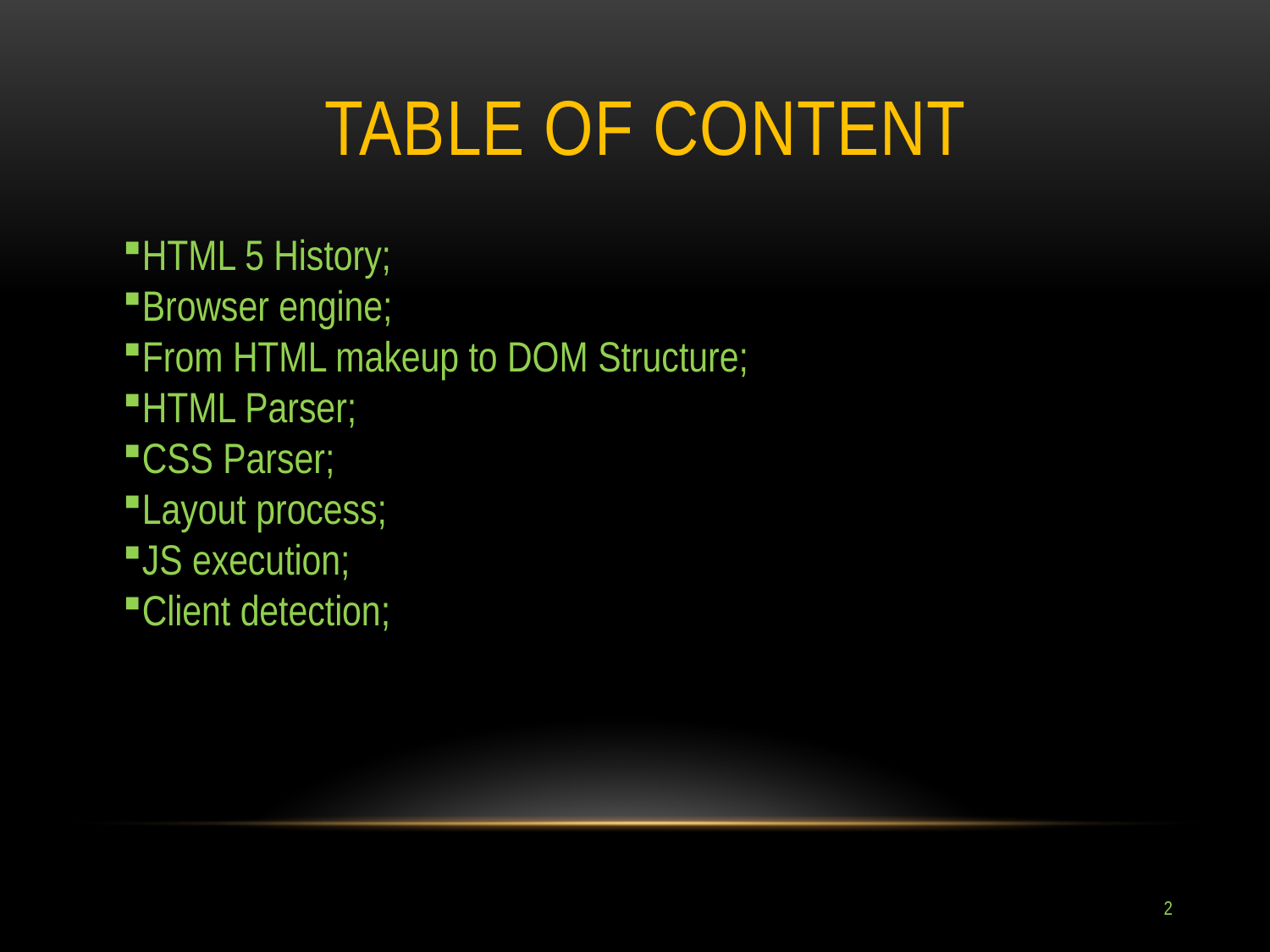

# Table of Content

HTML 5 History;
Browser engine;
From HTML makeup to DOM Structure;
HTML Parser;
CSS Parser;
Layout process;
JS execution;
Client detection;
2